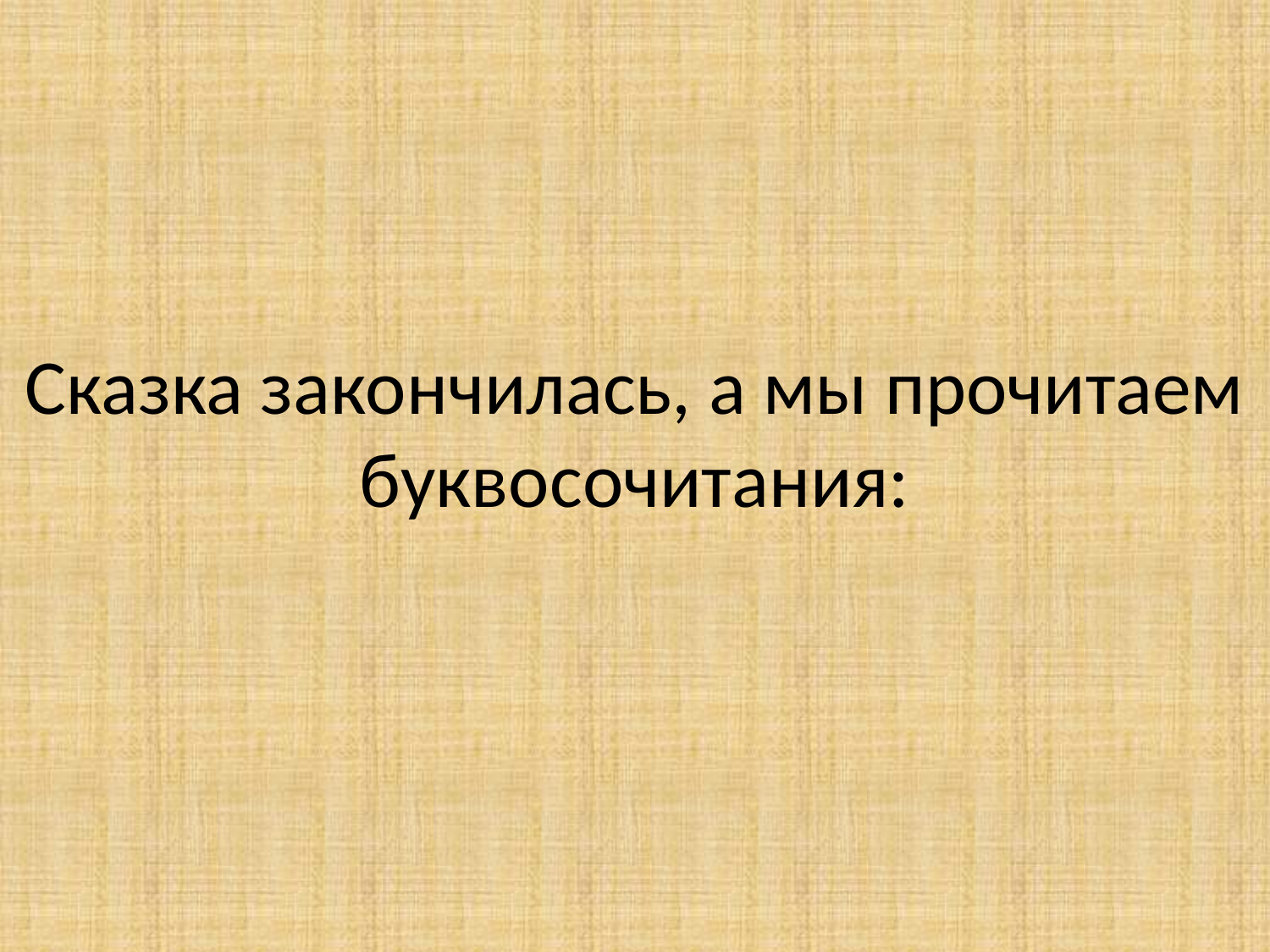

# Сказка закончилась, а мы прочитаем буквосочитания: